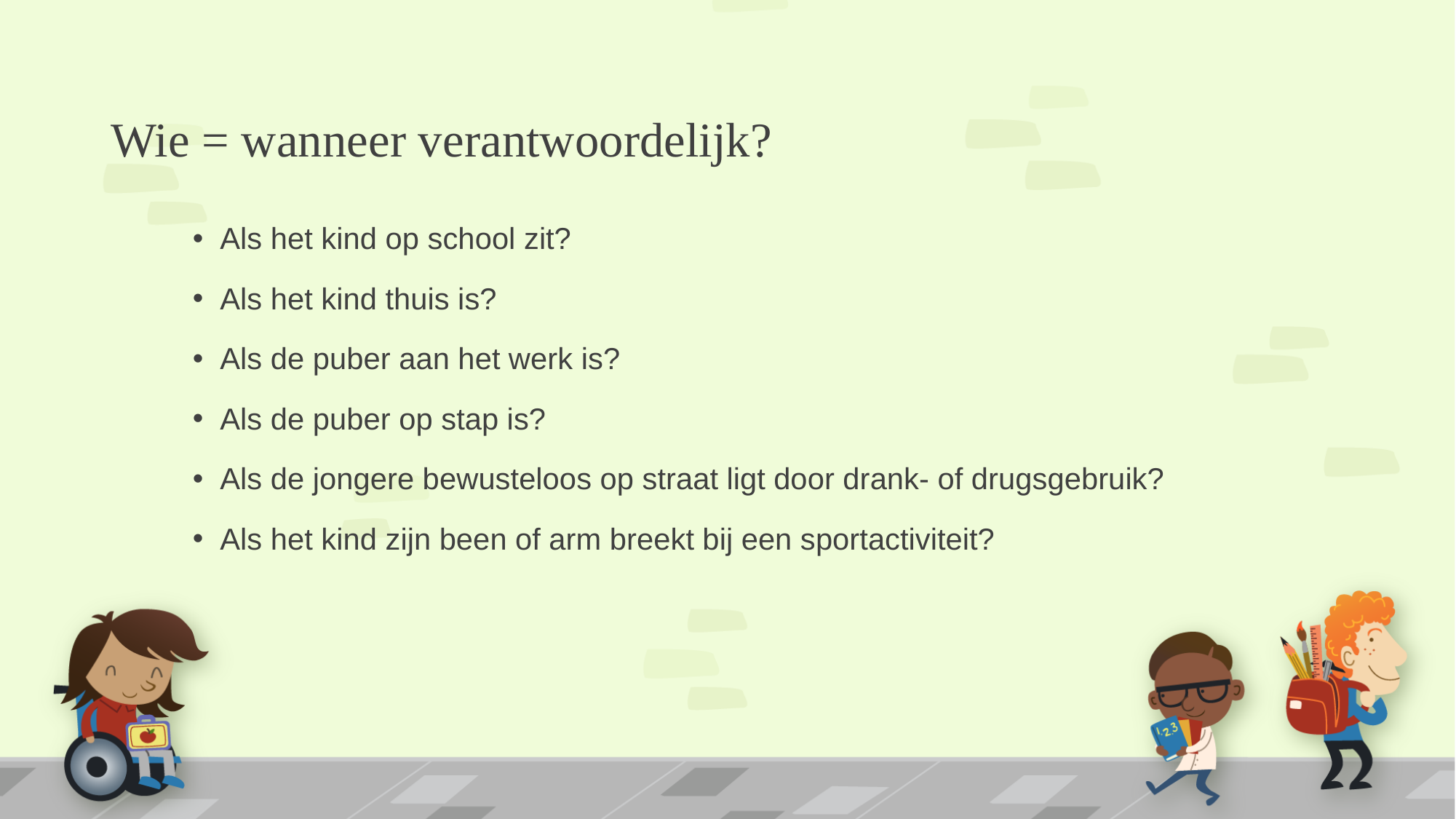

# Wie = wanneer verantwoordelijk?
Als het kind op school zit?
Als het kind thuis is?
Als de puber aan het werk is?
Als de puber op stap is?
Als de jongere bewusteloos op straat ligt door drank- of drugsgebruik?
Als het kind zijn been of arm breekt bij een sportactiviteit?